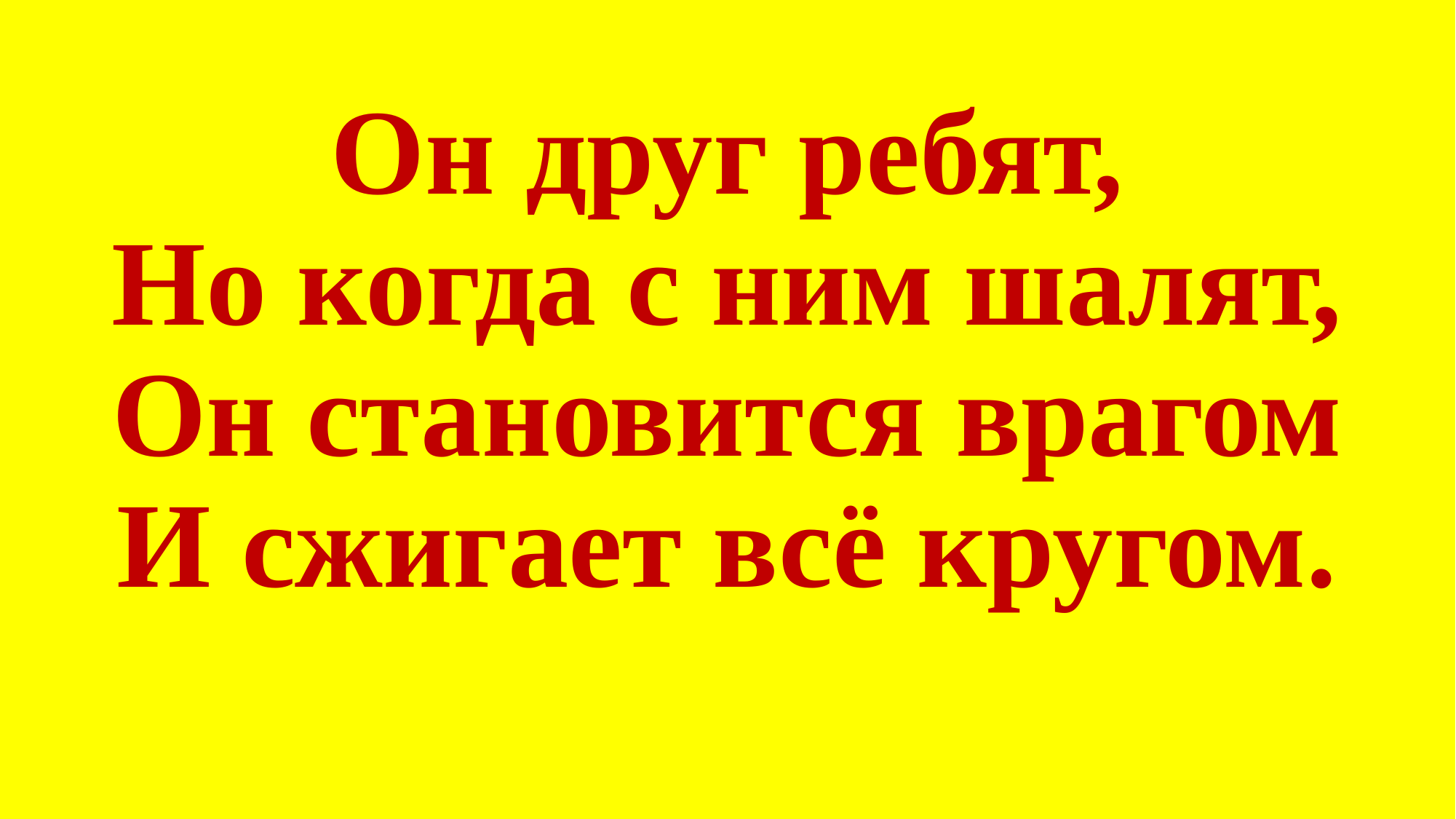

# Он друг ребят, Но когда с ним шалят, Он становится врагом И сжигает всё кругом.